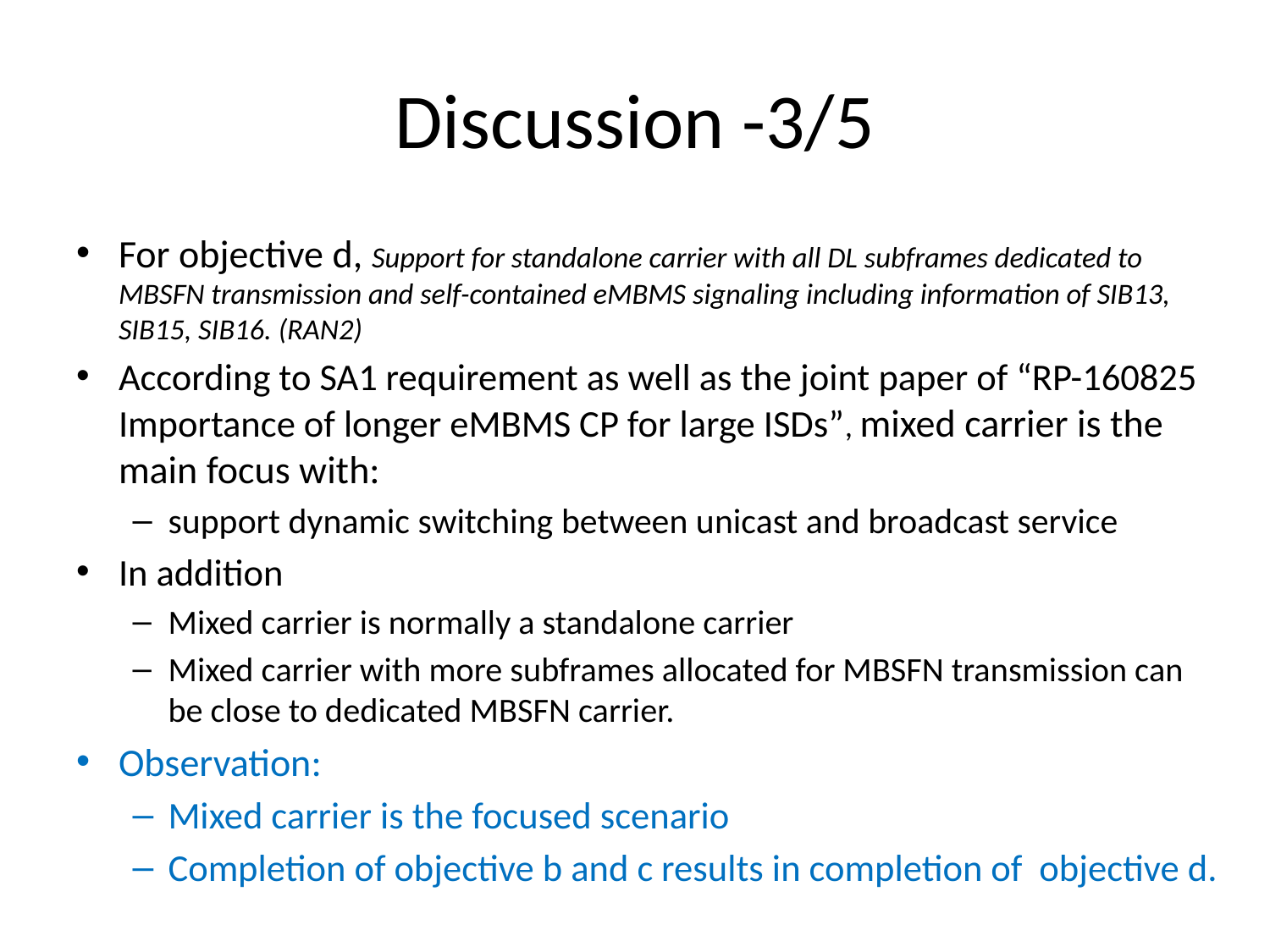

# Discussion -3/5
For objective d, Support for standalone carrier with all DL subframes dedicated to MBSFN transmission and self-contained eMBMS signaling including information of SIB13, SIB15, SIB16. (RAN2)
According to SA1 requirement as well as the joint paper of “RP-160825 Importance of longer eMBMS CP for large ISDs”, mixed carrier is the main focus with:
support dynamic switching between unicast and broadcast service
In addition
Mixed carrier is normally a standalone carrier
Mixed carrier with more subframes allocated for MBSFN transmission can be close to dedicated MBSFN carrier.
Observation:
Mixed carrier is the focused scenario
Completion of objective b and c results in completion of  objective d.